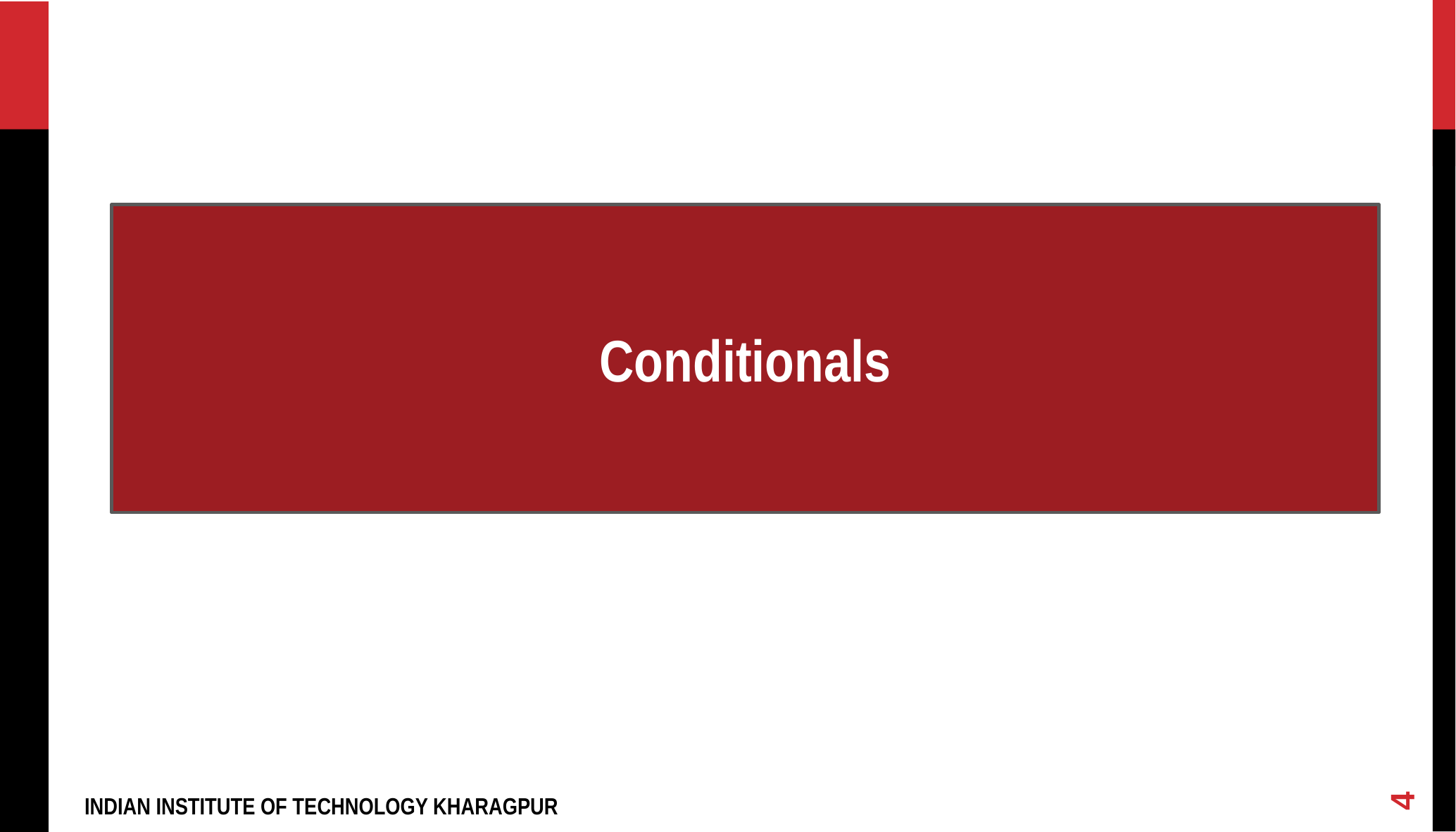

Conditionals
4
INDIAN INSTITUTE OF TECHNOLOGY KHARAGPUR